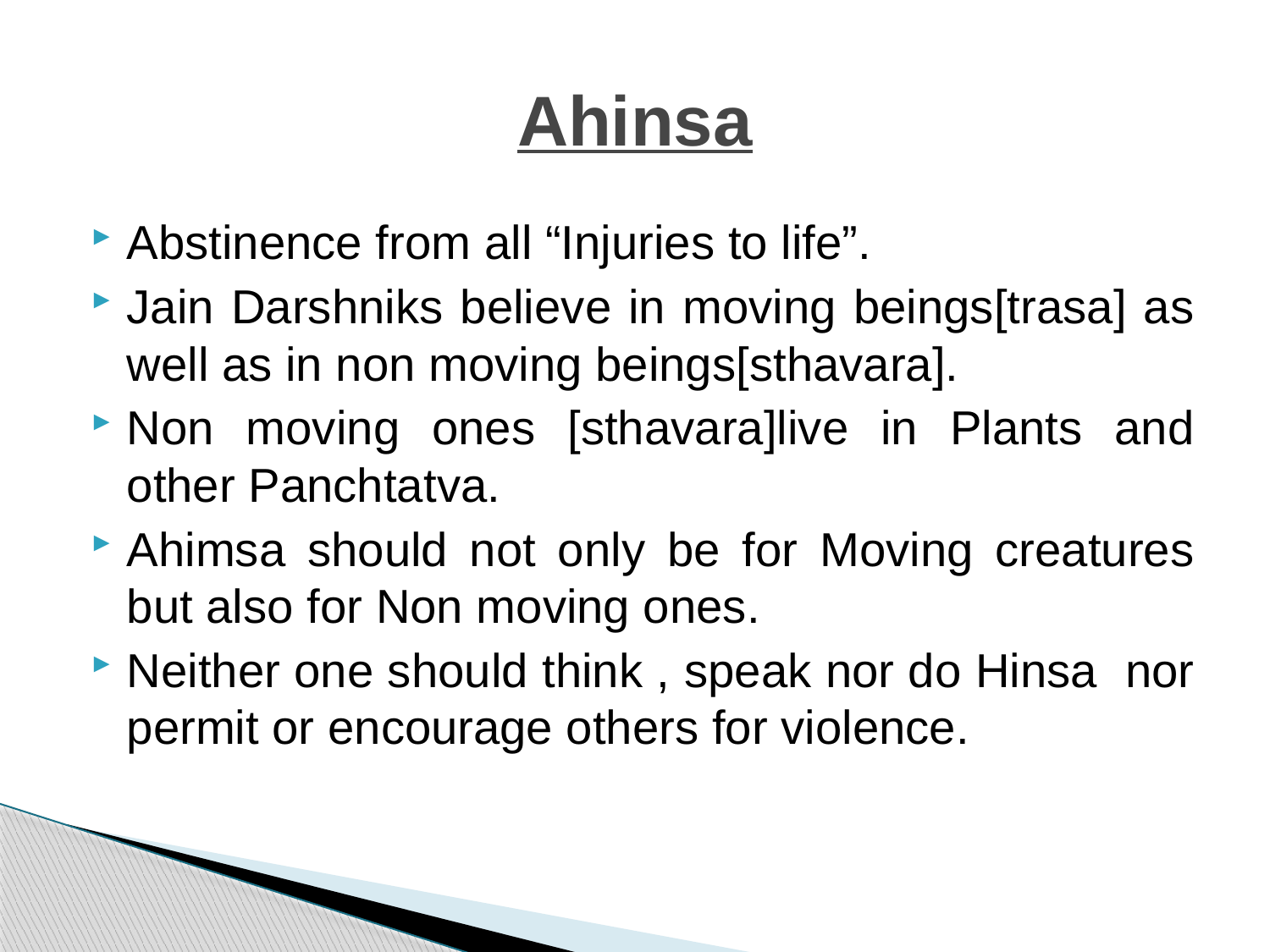

# Ahinsa
Abstinence from all “Injuries to life”.
Jain Darshniks believe in moving beings[trasa] as well as in non moving beings[sthavara].
Non moving ones [sthavara]live in Plants and other Panchtatva.
Ahimsa should not only be for Moving creatures but also for Non moving ones.
Neither one should think , speak nor do Hinsa  nor permit or encourage others for violence.